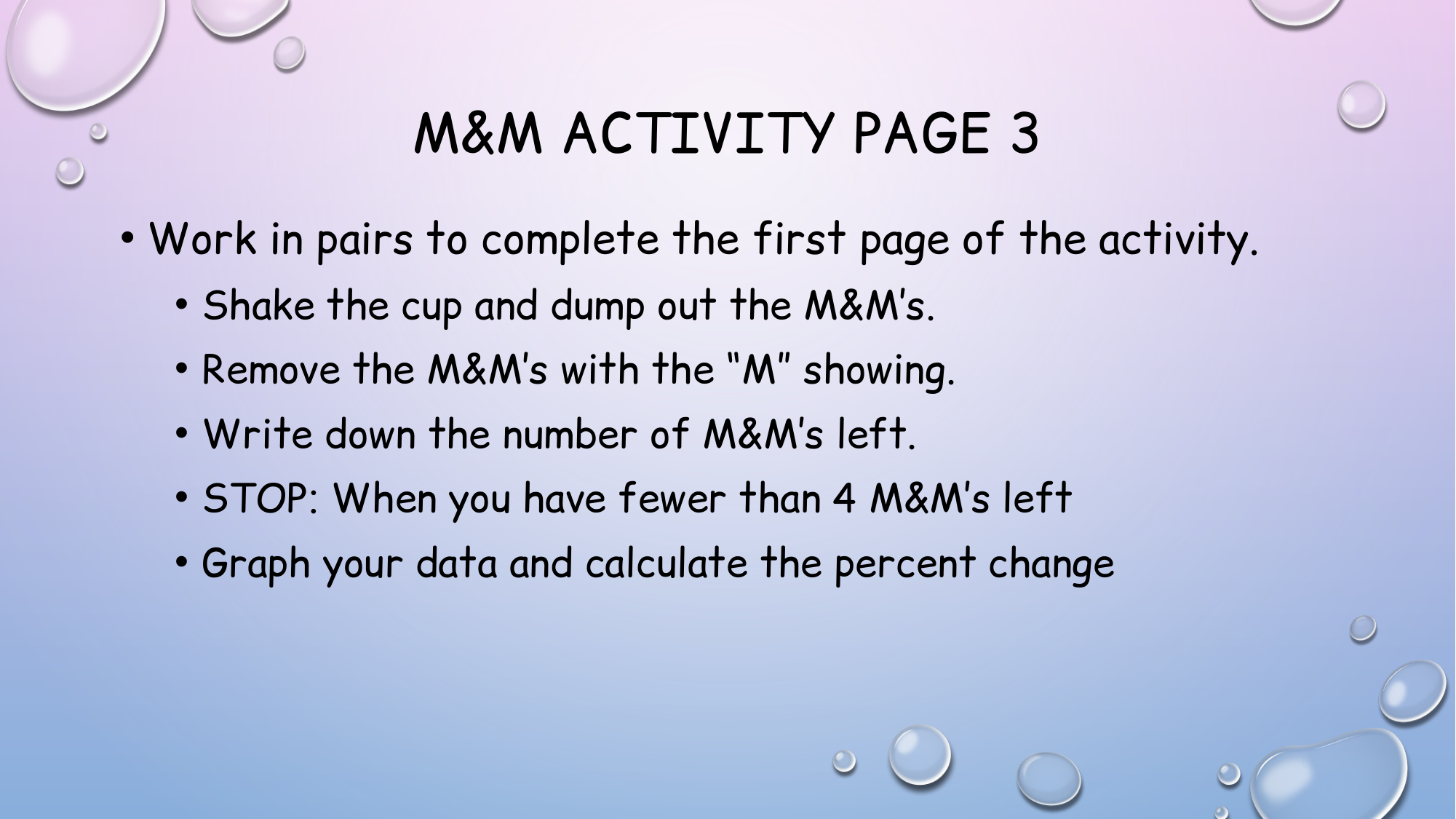

#
M&M Activity Page 3
Work in pairs to complete the first page of the activity.
Shake the cup and dump out the M&M’s.
Remove the M&M’s with the “M” showing.
Write down the number of M&M’s left.
STOP: When you have fewer than 4 M&M’s left
Graph your data and calculate the percent change